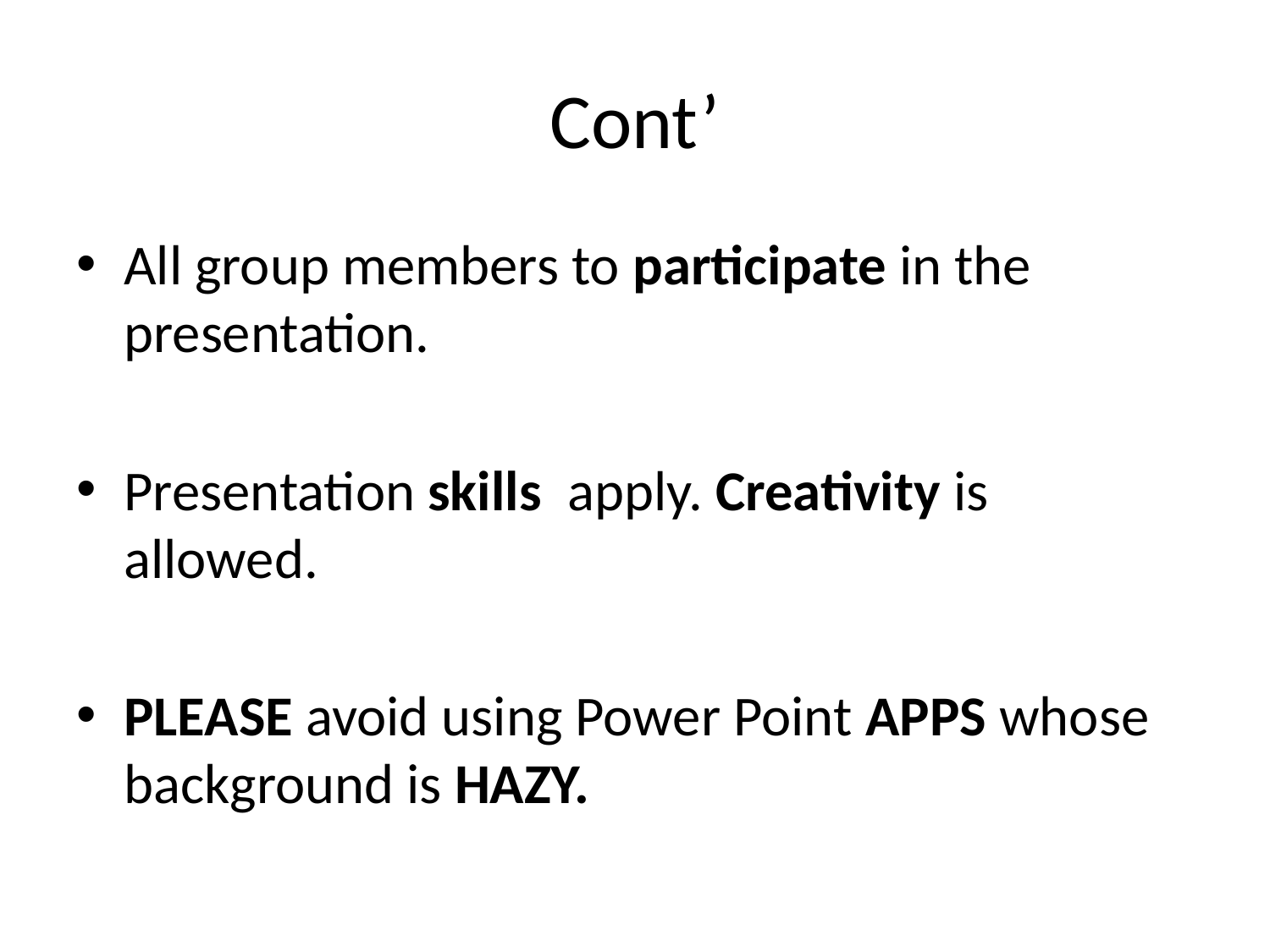

# Cont’
All group members to participate in the presentation.

Presentation skills  apply. Creativity is allowed.

PLEASE avoid using Power Point APPS whose background is HAZY.